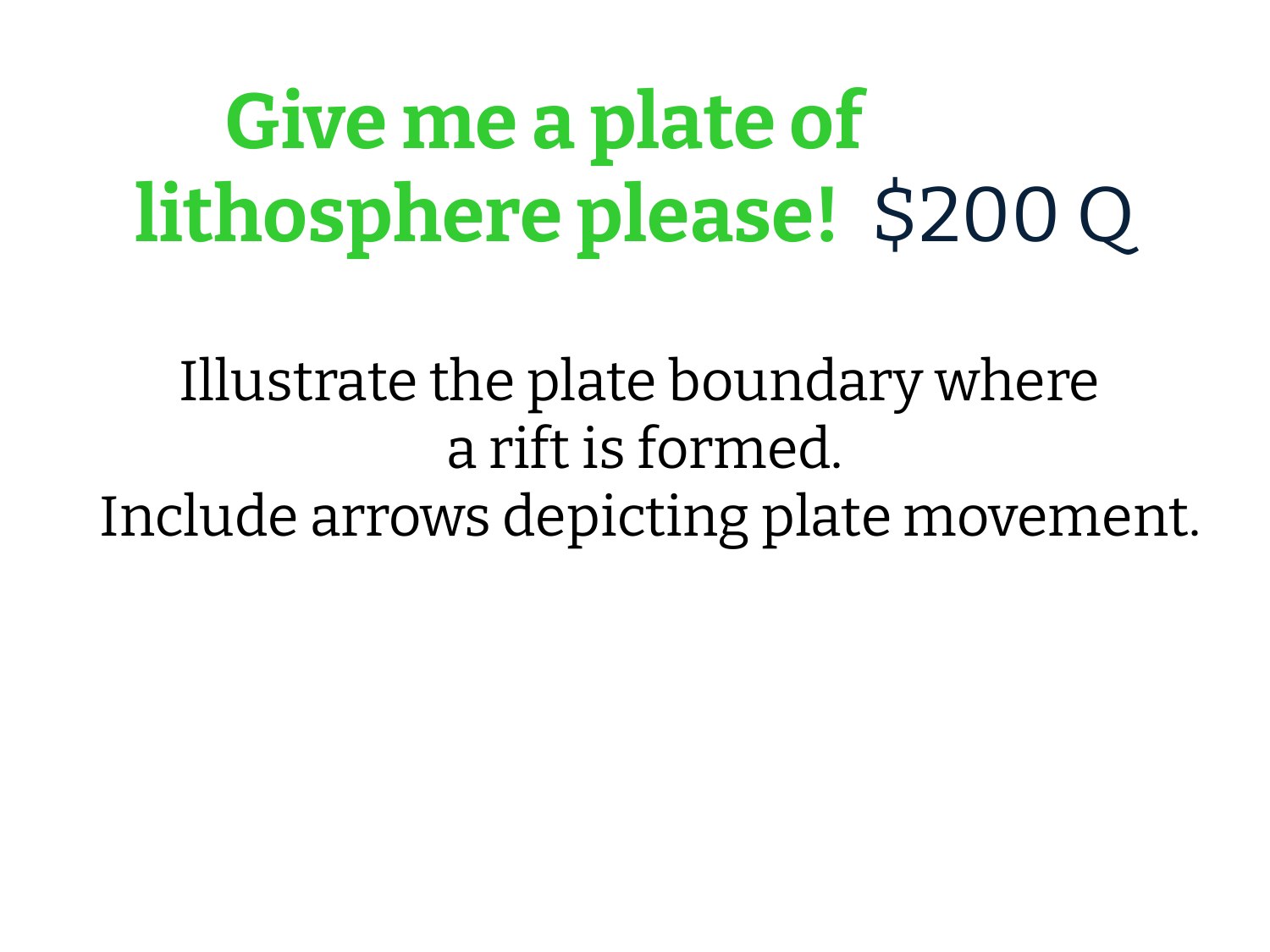

# Give me a plate of              lithosphere please!  $200 Q
Illustrate the plate boundary where
a rift is formed.
 Include arrows depicting plate movement.